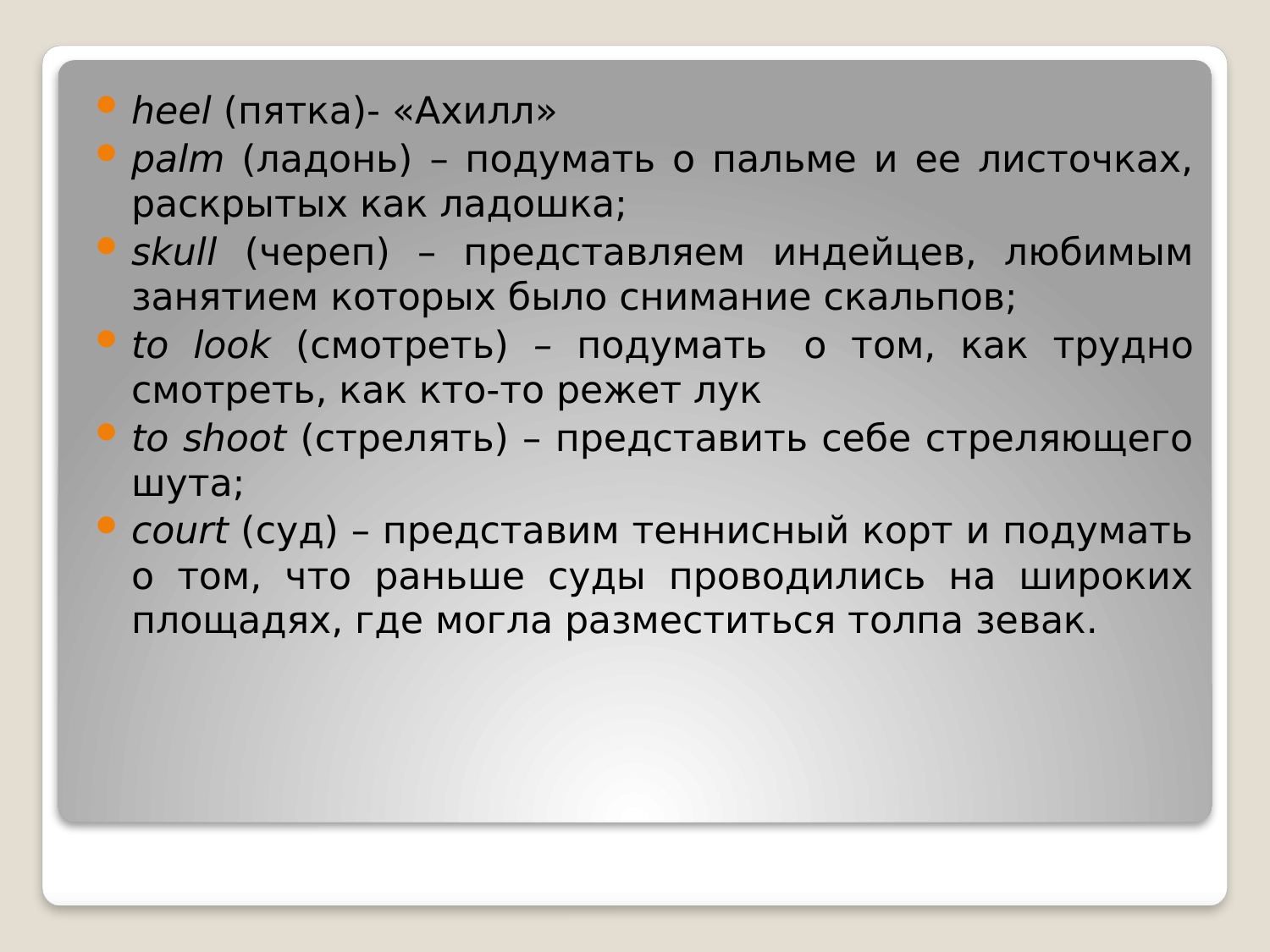

heel (пятка)- «Ахилл»
palm (ладонь) – подумать о пальме и ее листочках, раскрытых как ладошка;
skull (череп) – представляем индейцев, любимым занятием которых было снимание скальпов;
to look (смотреть) – подумать  о том, как трудно смотреть, как кто-то режет лук
to shoot (стрелять) – представить себе стреляющего шута;
court (суд) – представим теннисный корт и подумать о том, что раньше суды проводились на широких площадях, где могла разместиться толпа зевак.

#